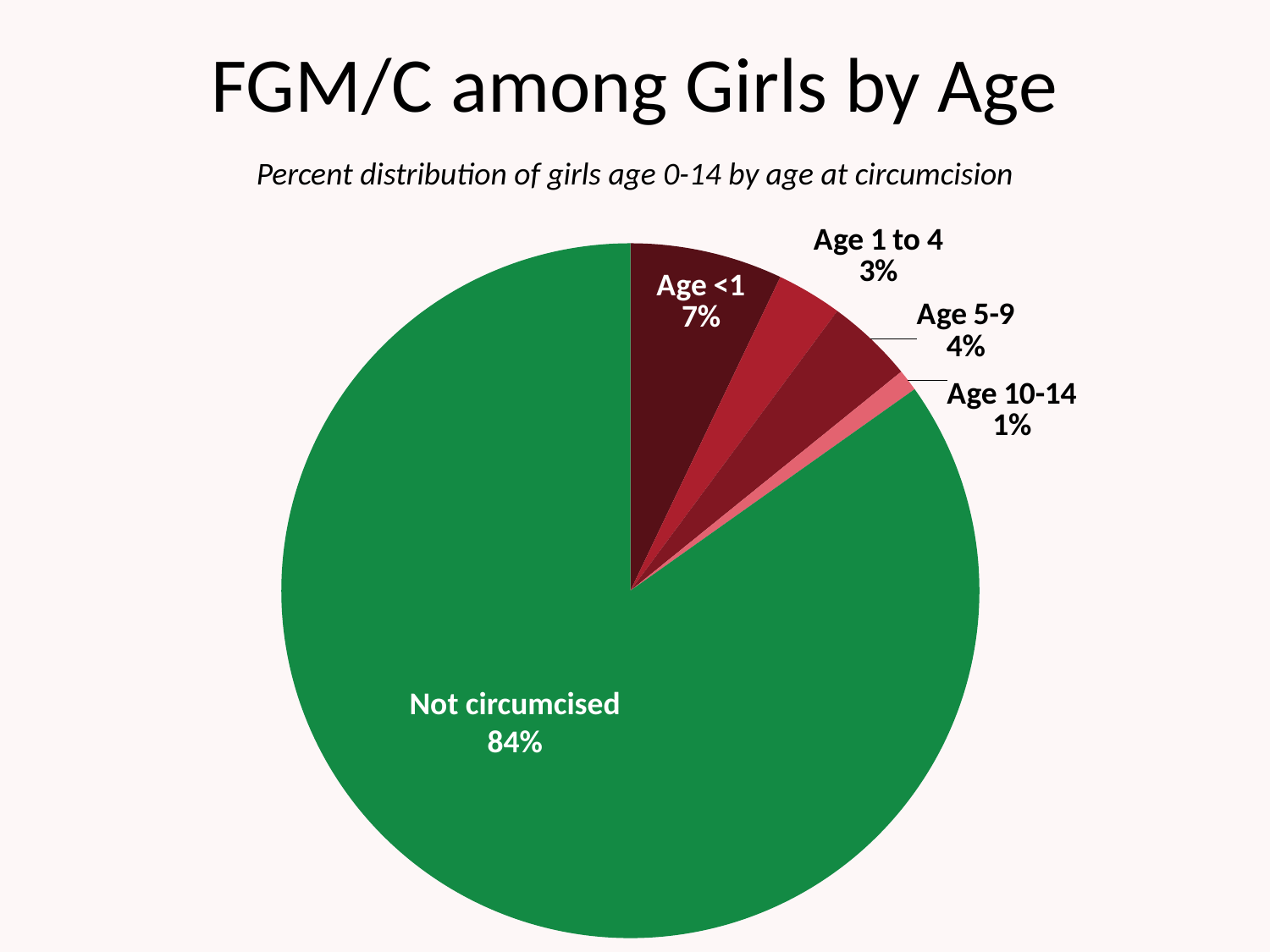

# FGM/C among Girls by Age
Percent distribution of girls age 0-14 by age at circumcision

### Chart

| Category | Series 1 |
|---|---|
| Age <1 | 7.0 |
| Age 1 to 4 | 3.0 |
| Age 5-9 | 4.0 |
| Age 10-14 | 1.0 |
| Not circumcised | 84.0 |
Not circumcised
84%